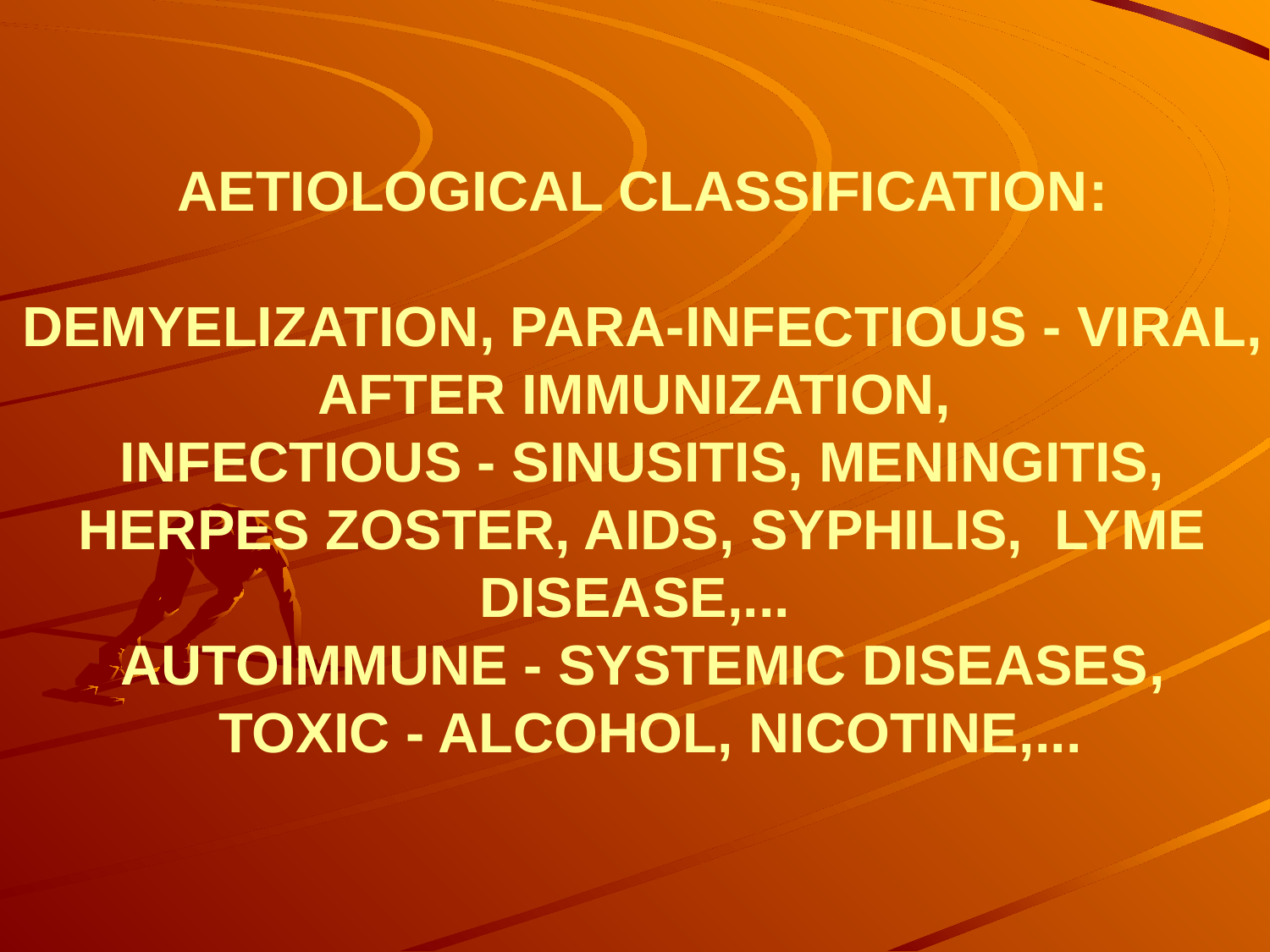

AETIOLOGICAL CLASSIFICATION:
DEMYELIZATION, PARA-INFECTIOUS - VIRAL, AFTER IMMUNIZATION,
INFECTIOUS - SINUSITIS, MENINGITIS, HERPES ZOSTER, AIDS, SYPHILIS,  LYME DISEASE,...
AUTOIMMUNE - SYSTEMIC DISEASES,
 TOXIC - ALCOHOL, NICOTINE,...